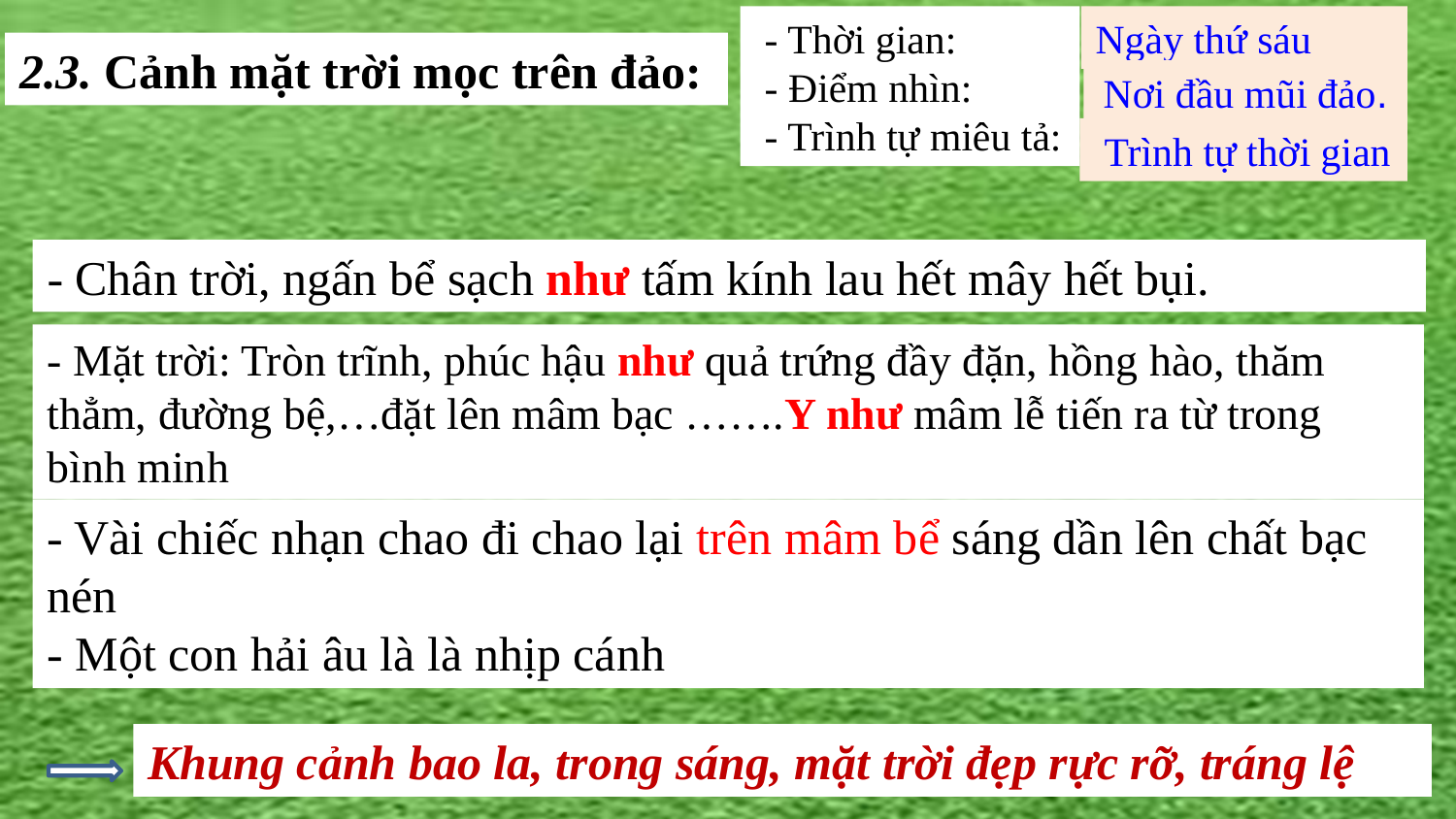

Ngày thứ sáu
 - Thời gian:
 - Điểm nhìn:
 - Trình tự miêu tả:
2.3. Cảnh mặt trời mọc trên đảo:
Nơi đầu mũi đảo.
 Trình tự thời gian
- Chân trời, ngấn bể sạch như tấm kính lau hết mây hết bụi.
- Mặt trời: Tròn trĩnh, phúc hậu như quả trứng đầy đặn, hồng hào, thăm thẳm, đường bệ,…đặt lên mâm bạc …….Y như mâm lễ tiến ra từ trong bình minh
- Vài chiếc nhạn chao đi chao lại trên mâm bể sáng dần lên chất bạc nén
- Một con hải âu là là nhịp cánh
Khung cảnh bao la, trong sáng, mặt trời đẹp rực rỡ, tráng lệ